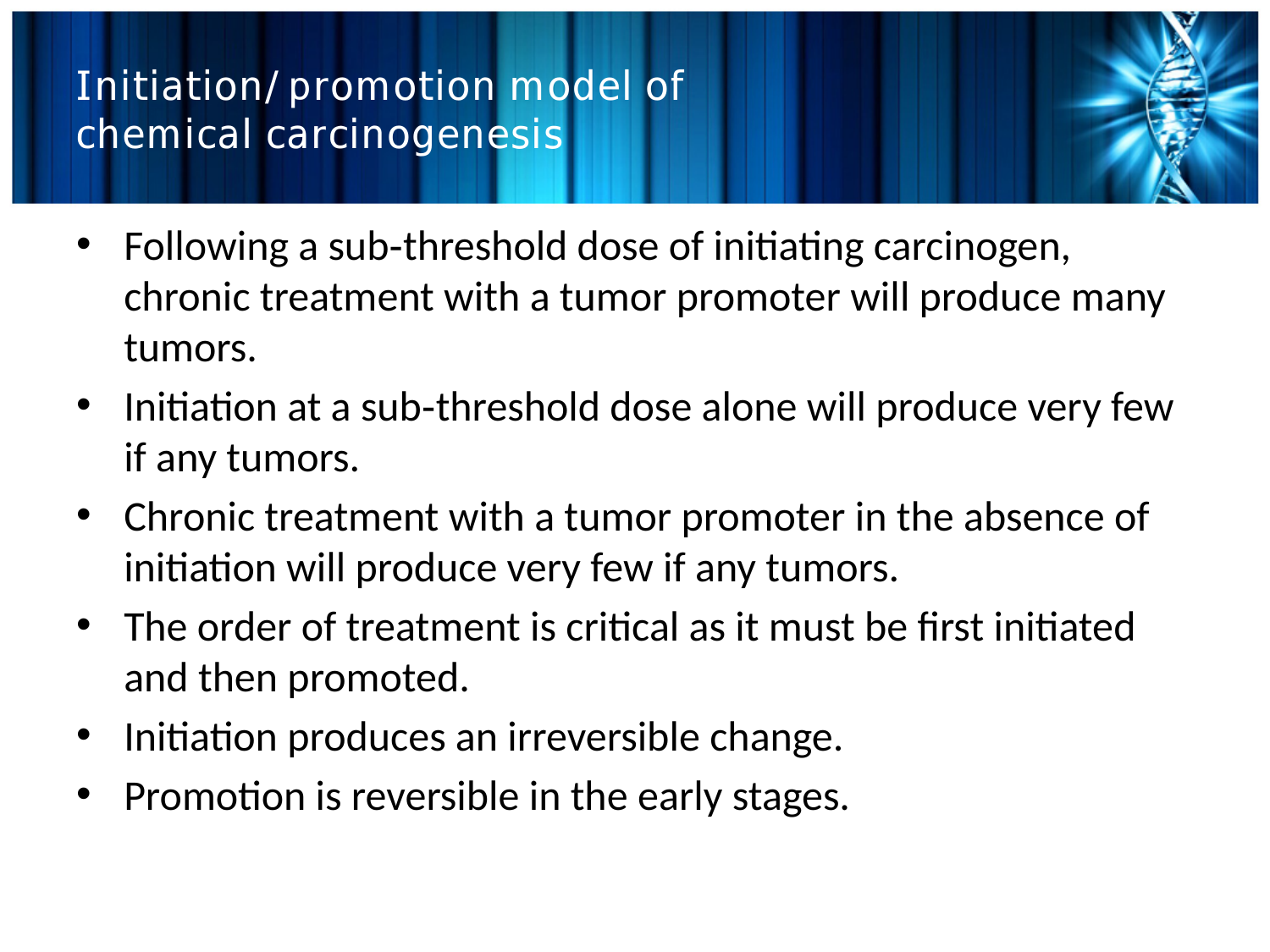

# Initiation/promotion model of chemical carcinogenesis
Following a sub‐threshold dose of initiating carcinogen, chronic treatment with a tumor promoter will produce many tumors.
Initiation at a sub‐threshold dose alone will produce very few if any tumors.
Chronic treatment with a tumor promoter in the absence of initiation will produce very few if any tumors.
The order of treatment is critical as it must be first initiated and then promoted.
Initiation produces an irreversible change.
Promotion is reversible in the early stages.